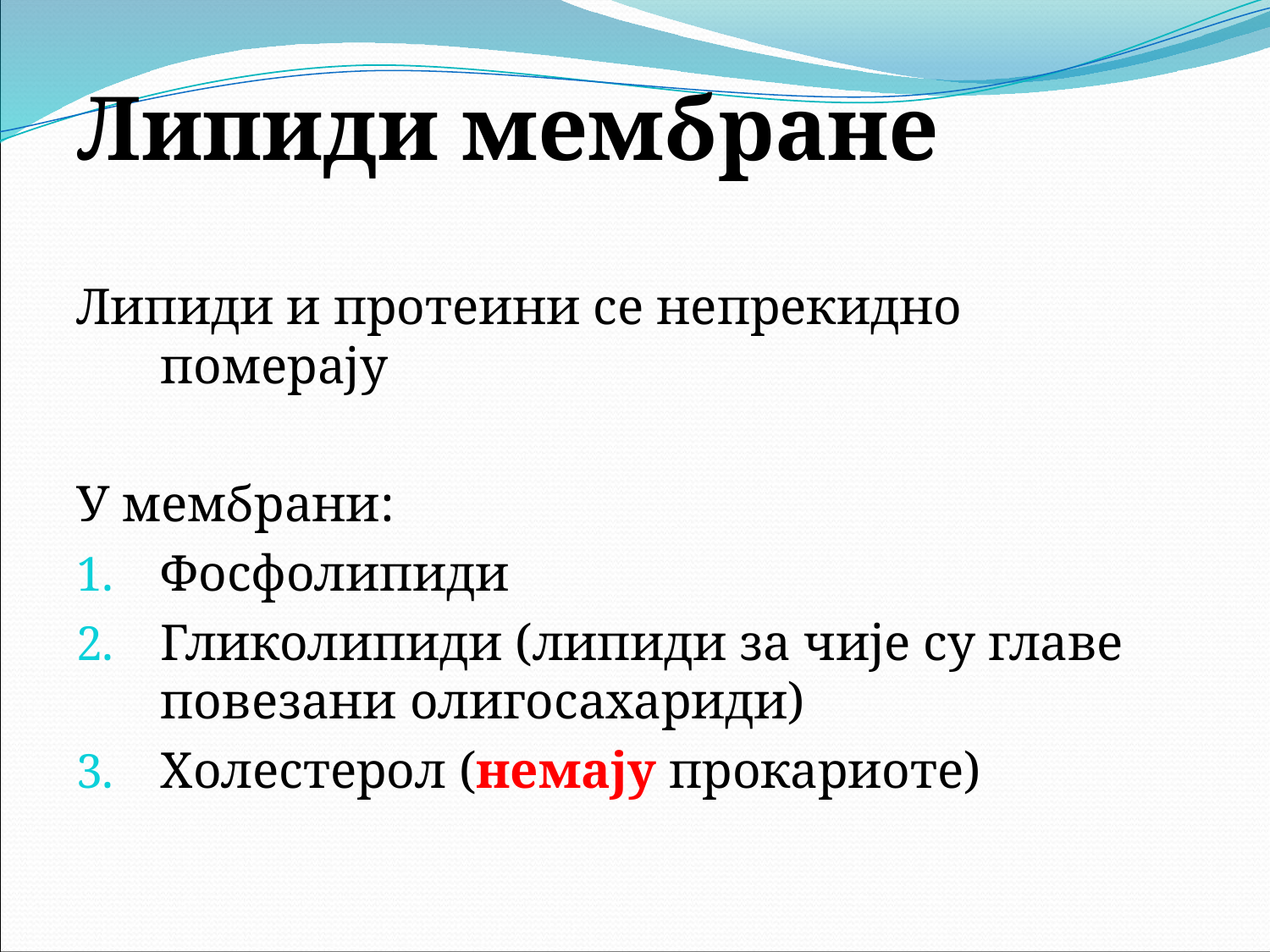

Липиди и протеини се непрекидно померају

У мембрани:
Фосфолипиди
Гликолипиди (липиди за чије су главе повезани олигосахариди)
Холестерол (немају прокариоте)

Липиди мембране